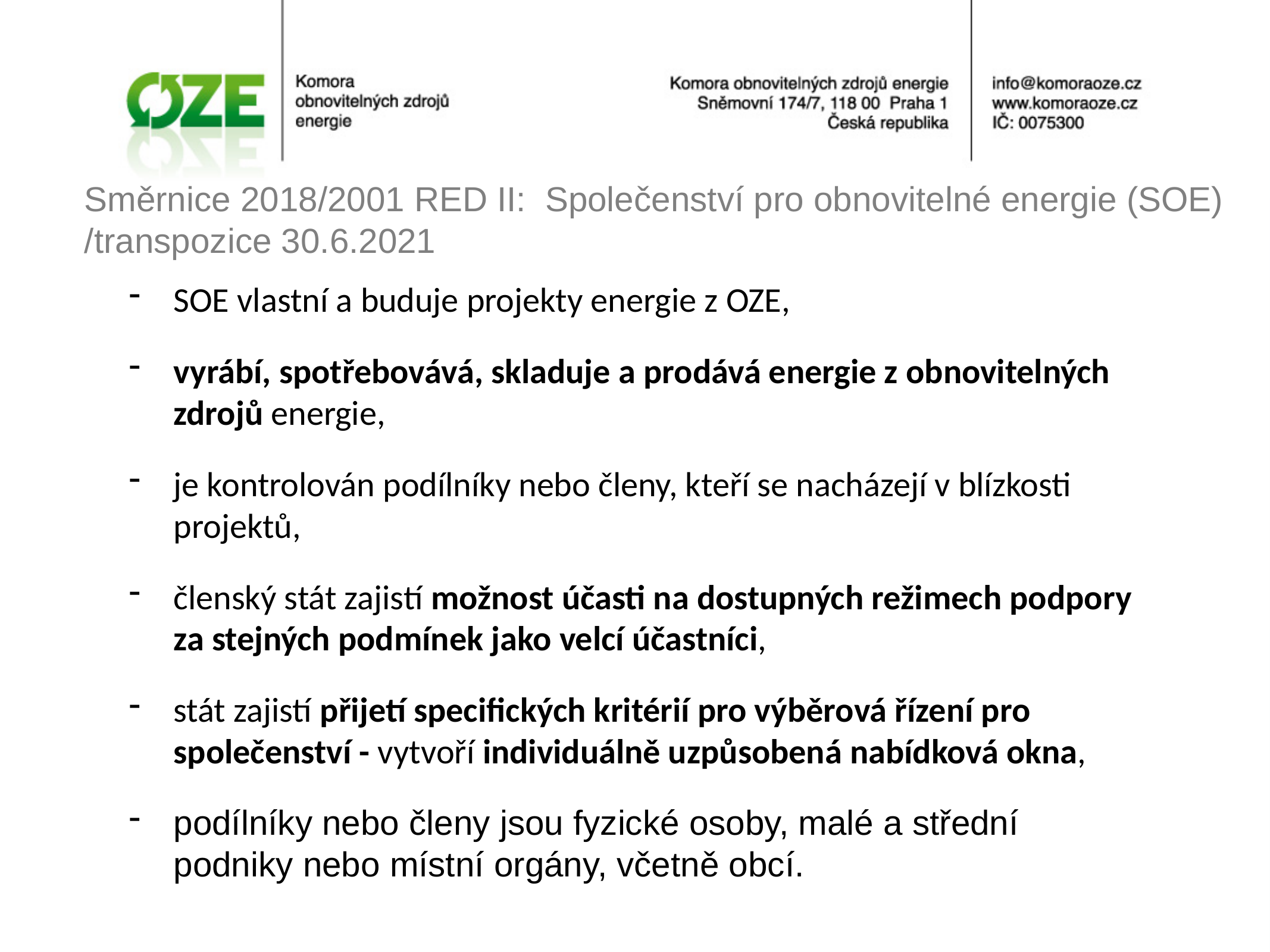

# Směrnice 2018/2001 RED II:  Společenství pro obnovitelné energie (SOE) /transpozice 30.6.2021
SOE vlastní a buduje projekty energie z OZE,
vyrábí, spotřebovává, skladuje a prodává energie z obnovitelných zdrojů energie,
je kontrolován podílníky nebo členy, kteří se nacházejí v blízkosti projektů,
členský stát zajistí možnost účasti na dostupných režimech podpory za stejných podmínek jako velcí účastníci,
stát zajistí přijetí specifických kritérií pro výběrová řízení pro společenství - vytvoří individuálně uzpůsobená nabídková okna,
podílníky nebo členy jsou fyzické osoby, malé a střední podniky nebo místní orgány, včetně obcí.